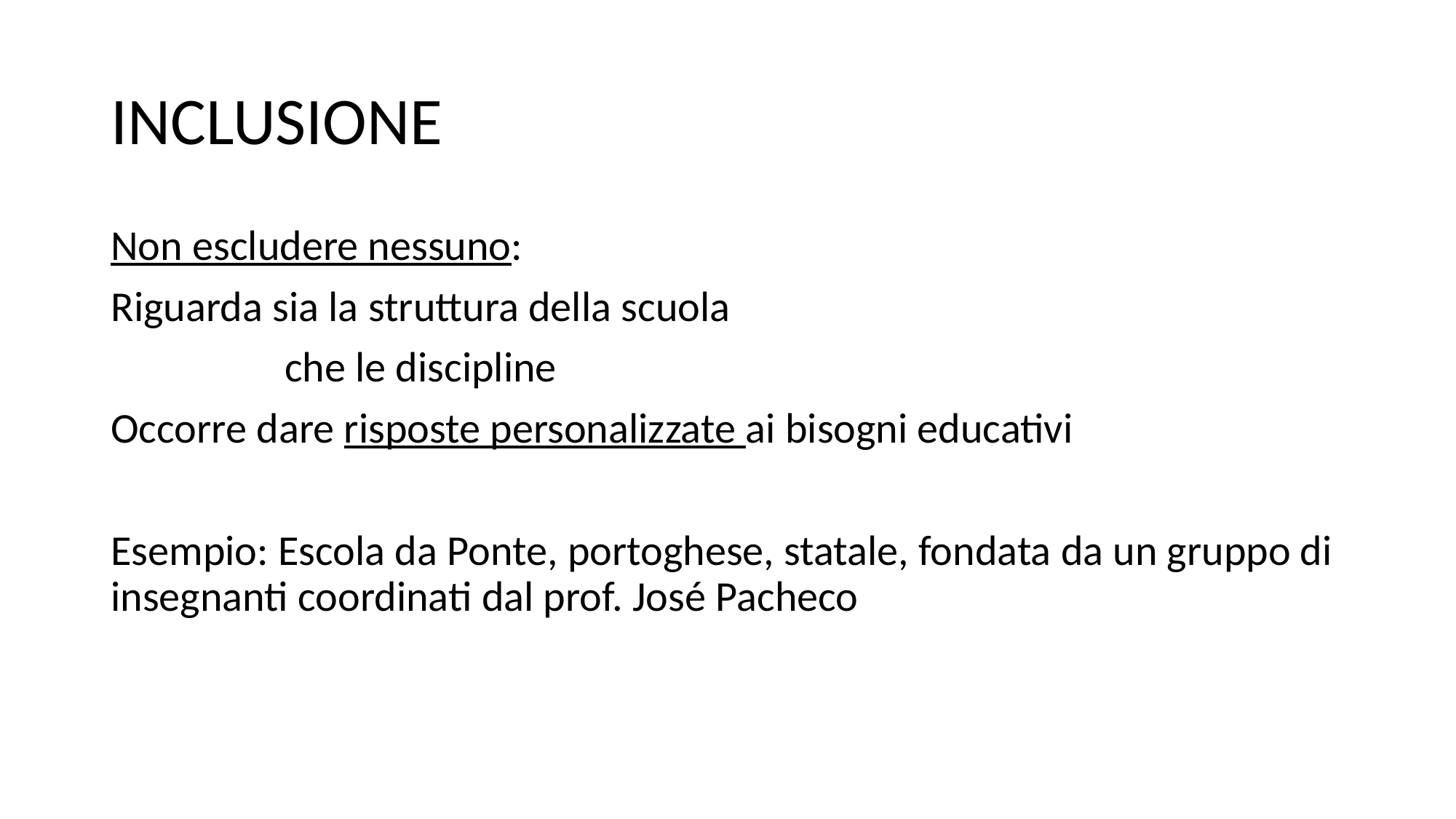

# INCLUSIONE
Non escludere nessuno:
Riguarda sia la struttura della scuola
                  che le discipline
Occorre dare risposte personalizzate ai bisogni educativi

Esempio: Escola da Ponte, portoghese, statale, fondata da un gruppo di insegnanti coordinati dal prof. José Pacheco